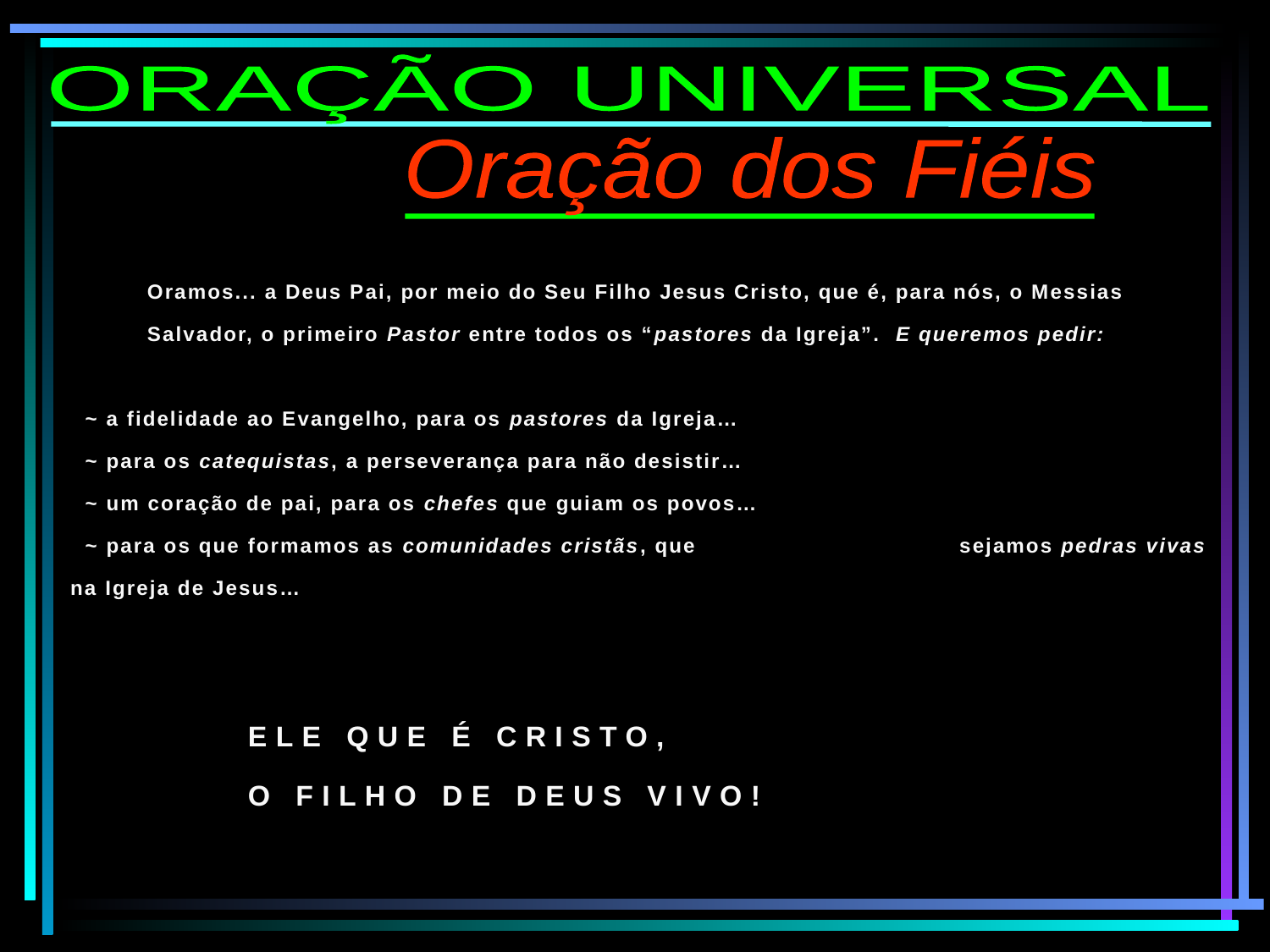

ORAÇÃO UNIVERSAL

Oração dos Fiéis

Oramos... a Deus Pai, por meio do Seu Filho Jesus Cristo, que é, para nós, o Messias Salvador, o primeiro Pastor entre todos os “pastores da Igreja”.  E queremos pedir:

  ~ a fidelidade ao Evangelho, para os pastores da Igreja…
  ~ para os catequistas, a perseverança para não desistir…
  ~ um coração de pai, para os chefes que guiam os povos…
  ~ para os que formamos as comunidades cristãs, que 			sejamos pedras vivas na Igreja de Jesus…
ELE QUE É CRISTO,
O FILHO DE DEUS VIVO!